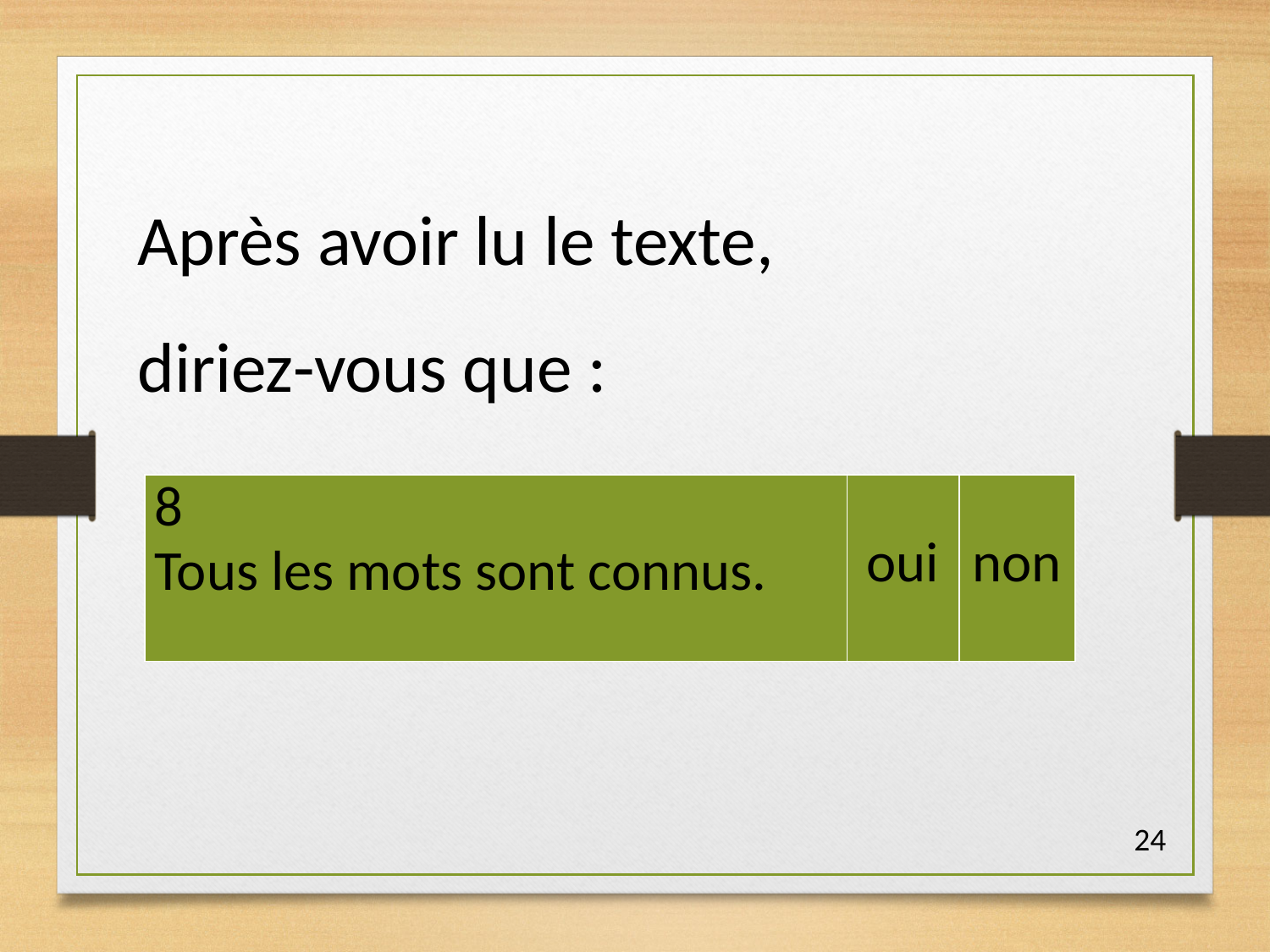

Après avoir lu le texte,
diriez-vous que :
| 8 Tous les mots sont connus. | oui | non |
| --- | --- | --- |
24